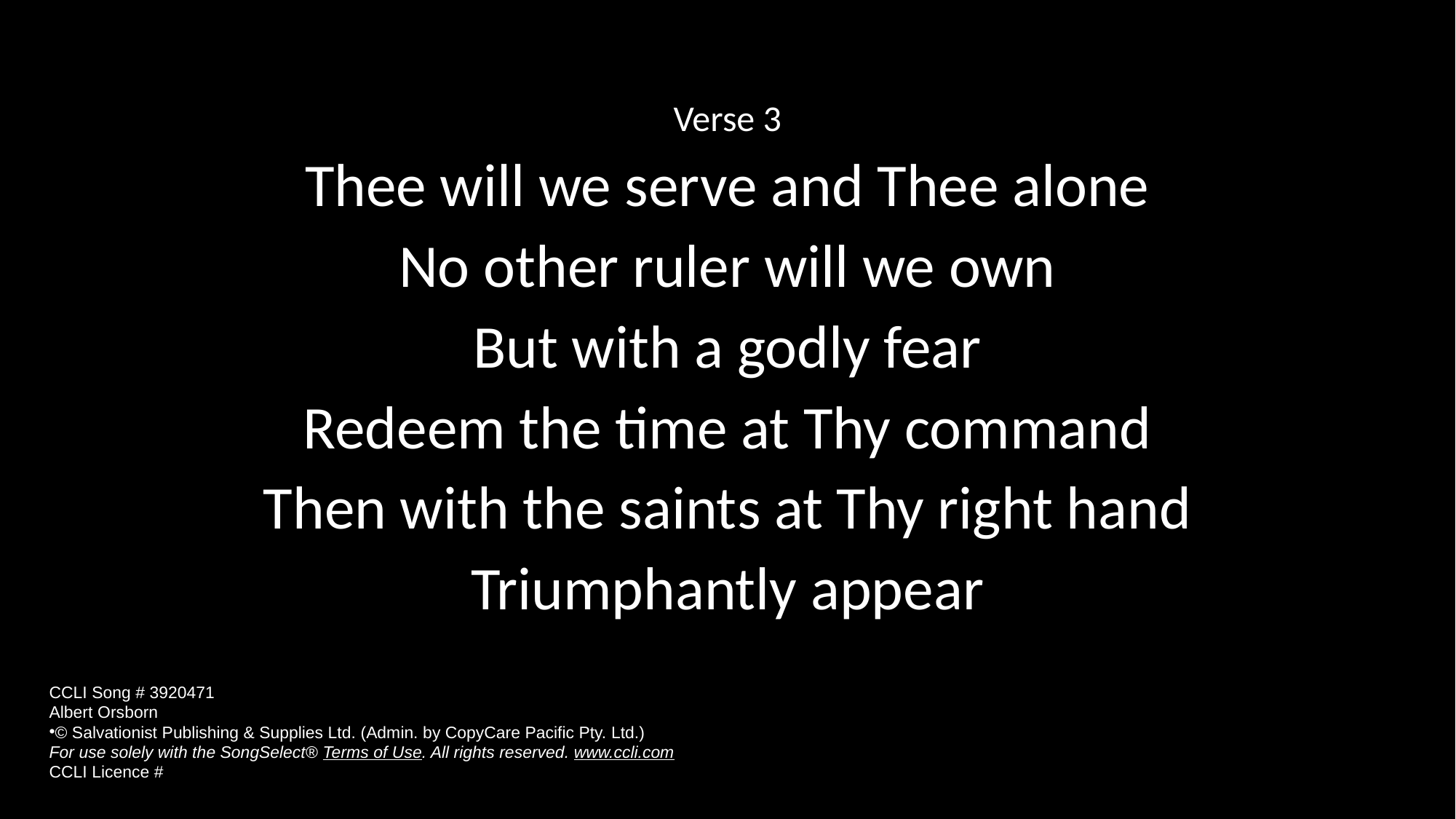

Verse 3
Thee will we serve and Thee alone
No other ruler will we own
But with a godly fear
Redeem the time at Thy command
Then with the saints at Thy right hand
Triumphantly appear
CCLI Song # 3920471
Albert Orsborn
© Salvationist Publishing & Supplies Ltd. (Admin. by CopyCare Pacific Pty. Ltd.)
For use solely with the SongSelect® Terms of Use. All rights reserved. www.ccli.com
CCLI Licence #